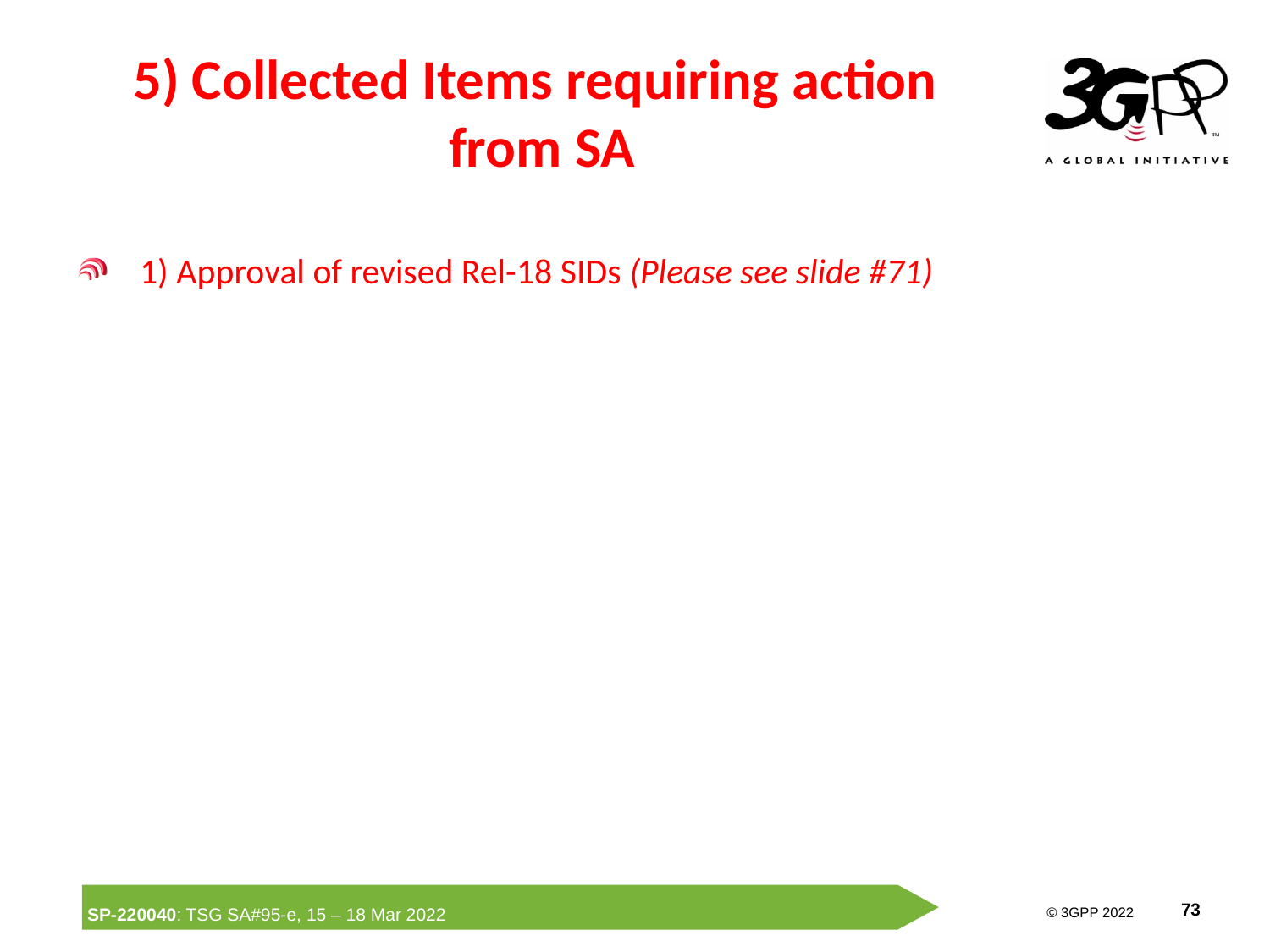

# 5) Collected Items requiring action from SA
1) Approval of revised Rel-18 SIDs (Please see slide #71)